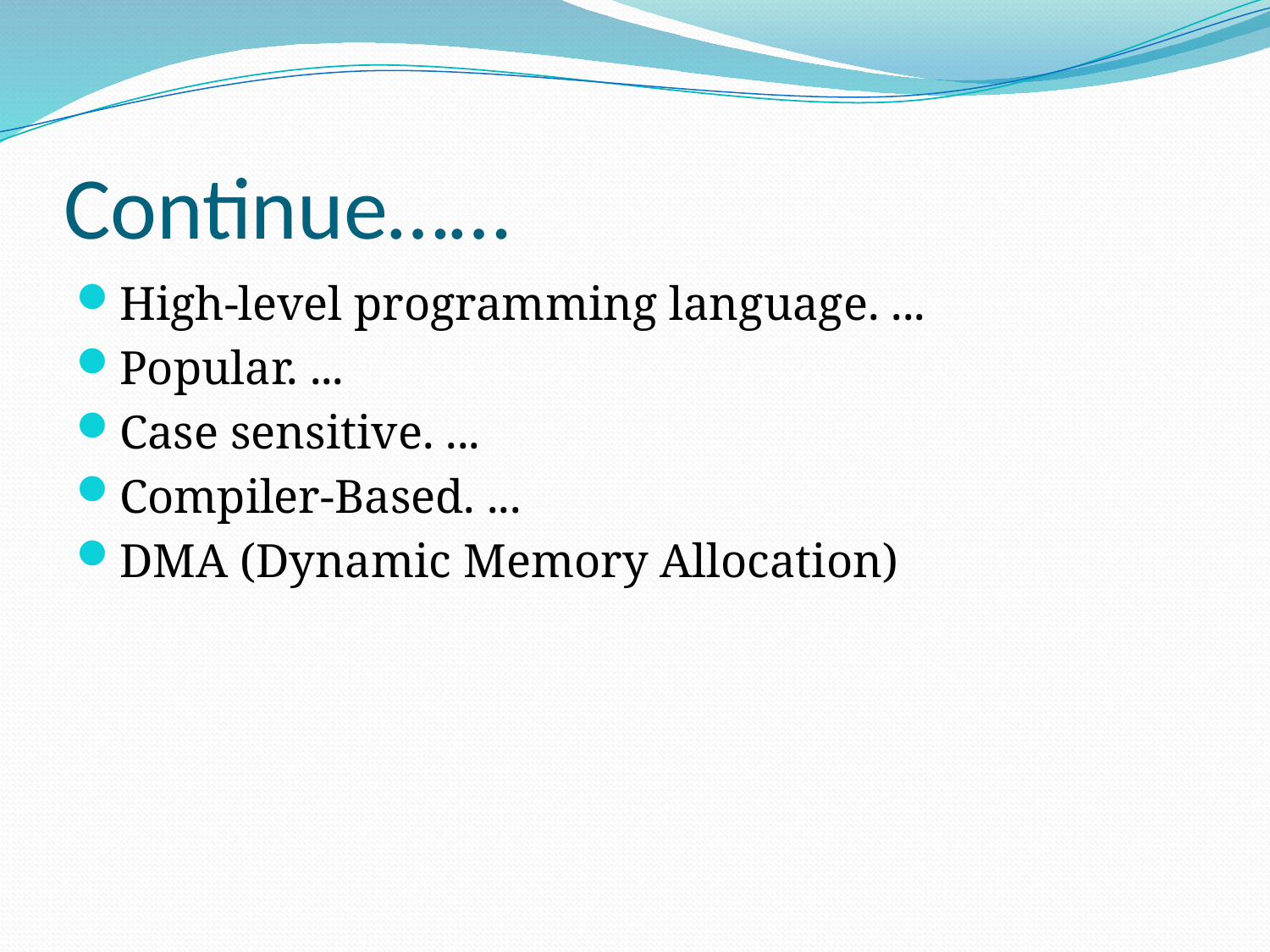

# Continue……
High-level programming language. ...
Popular. ...
Case sensitive. ...
Compiler-Based. ...
DMA (Dynamic Memory Allocation)